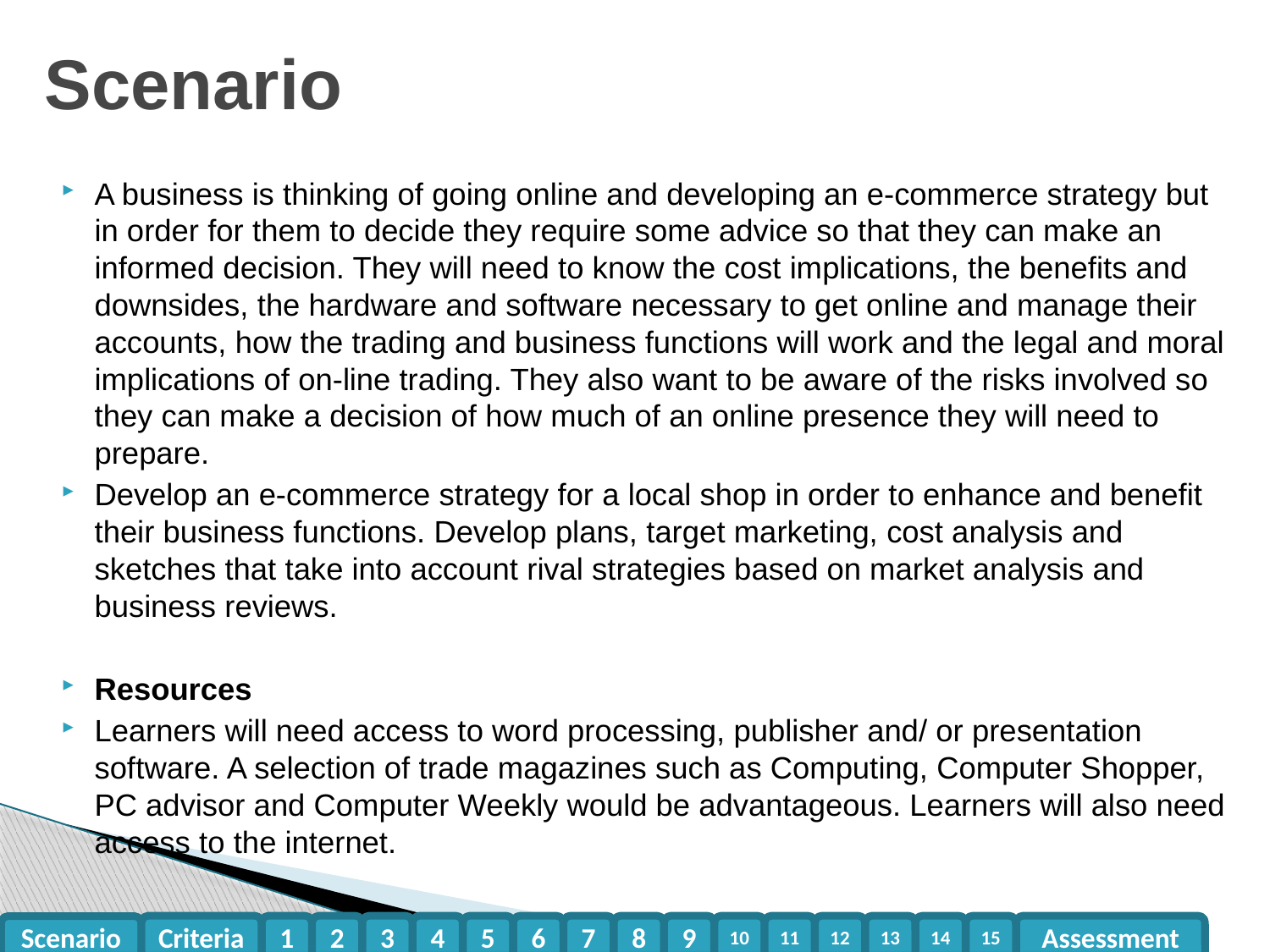

# Scenario
A business is thinking of going online and developing an e-commerce strategy but in order for them to decide they require some advice so that they can make an informed decision. They will need to know the cost implications, the benefits and downsides, the hardware and software necessary to get online and manage their accounts, how the trading and business functions will work and the legal and moral implications of on-line trading. They also want to be aware of the risks involved so they can make a decision of how much of an online presence they will need to prepare.
Develop an e-commerce strategy for a local shop in order to enhance and benefit their business functions. Develop plans, target marketing, cost analysis and sketches that take into account rival strategies based on market analysis and business reviews.

Resources
Learners will need access to word processing, publisher and/ or presentation software. A selection of trade magazines such as Computing, Computer Shopper, PC advisor and Computer Weekly would be advantageous. Learners will also need access to the internet.